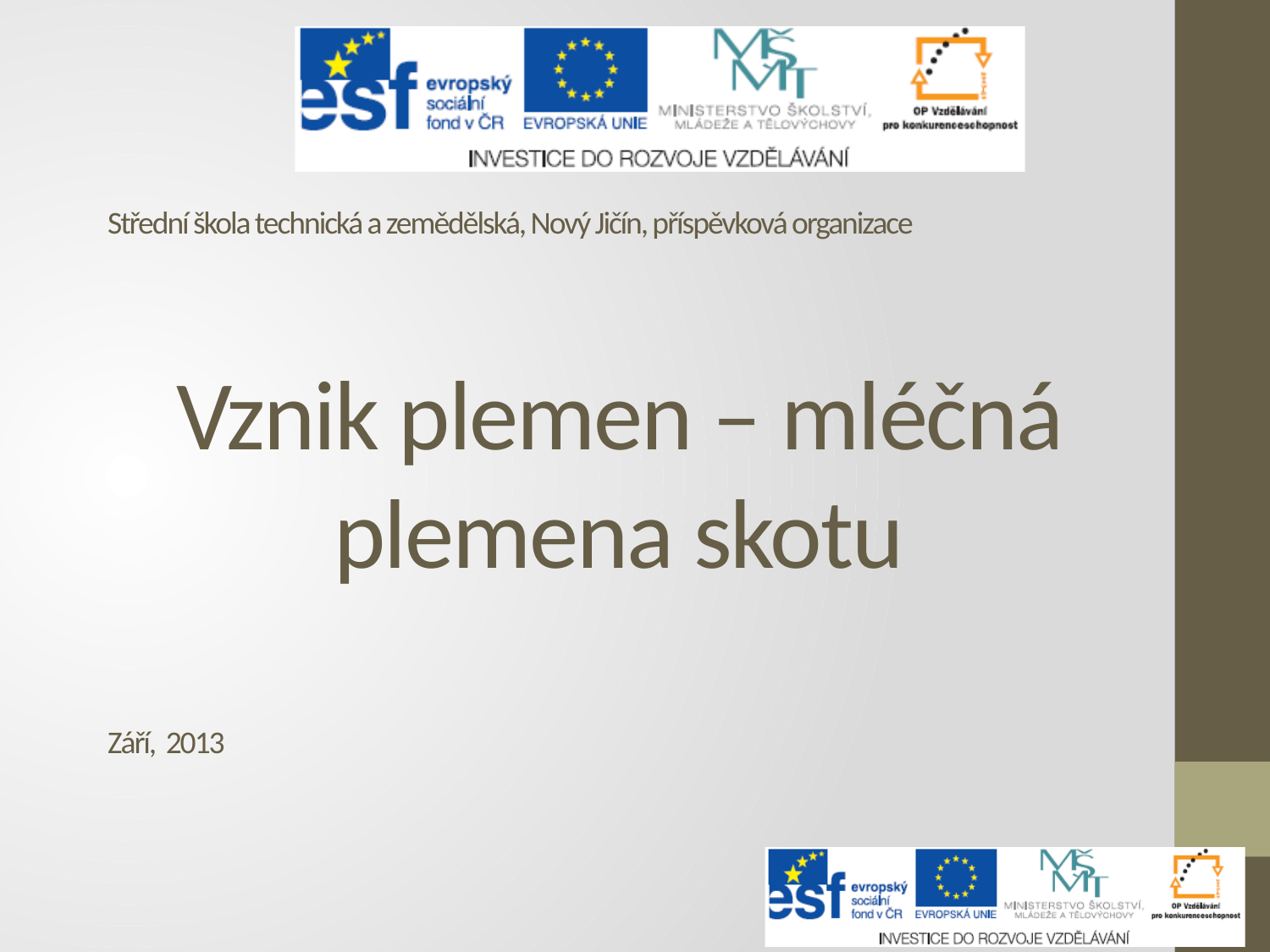

Střední škola technická a zemědělská, Nový Jičín, příspěvková organizace
# Vznik plemen – mléčná plemena skotu
Září,  2013